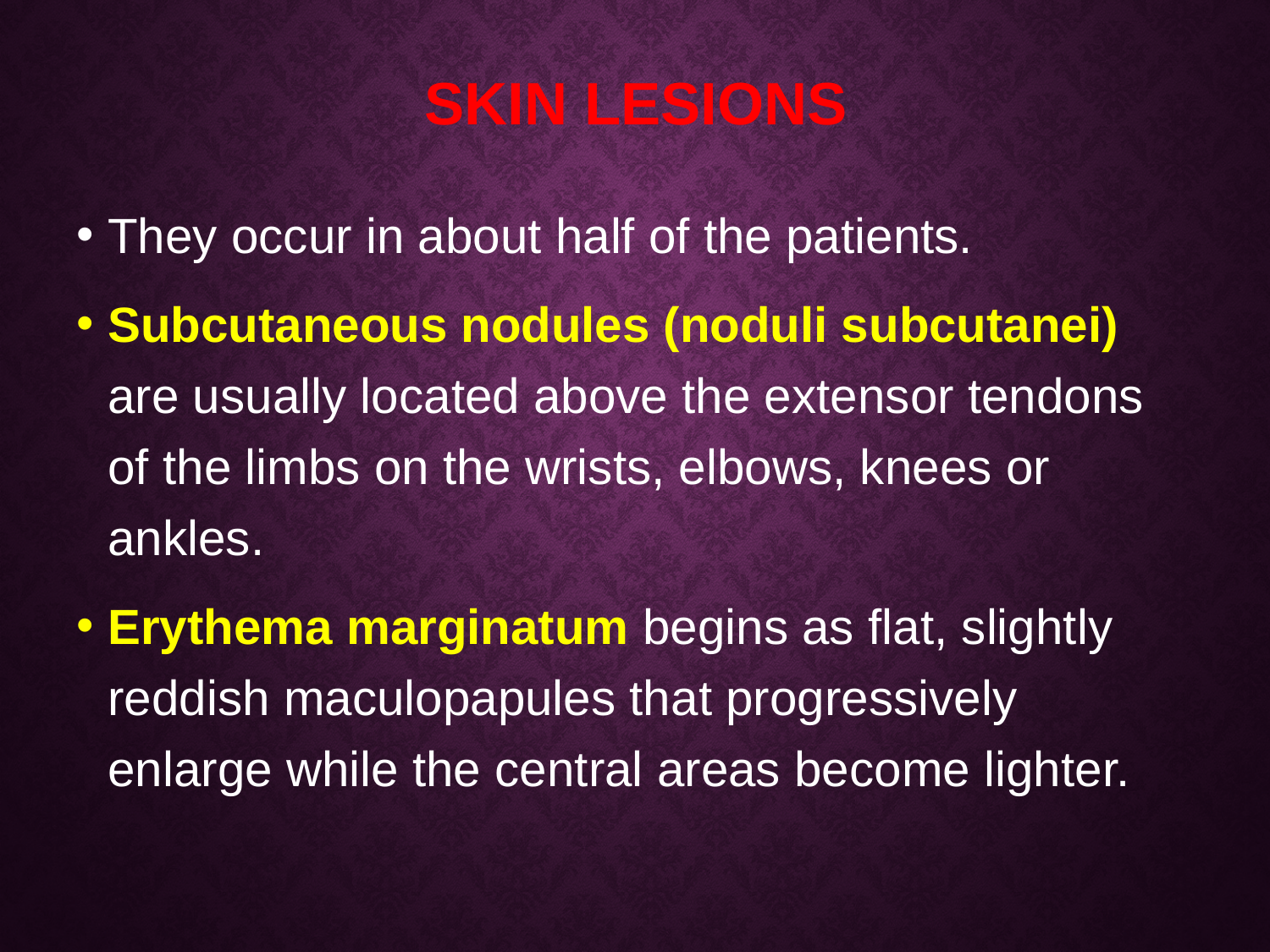

# Skin lesions
They occur in about half of the patients.
Subcutaneous nodules (noduli subcutanei) are usually located above the extensor tendons of the limbs on the wrists, elbows, knees or ankles.
Erythema marginatum begins as flat, slightly reddish maculopapules that progressively enlarge while the central areas become lighter.